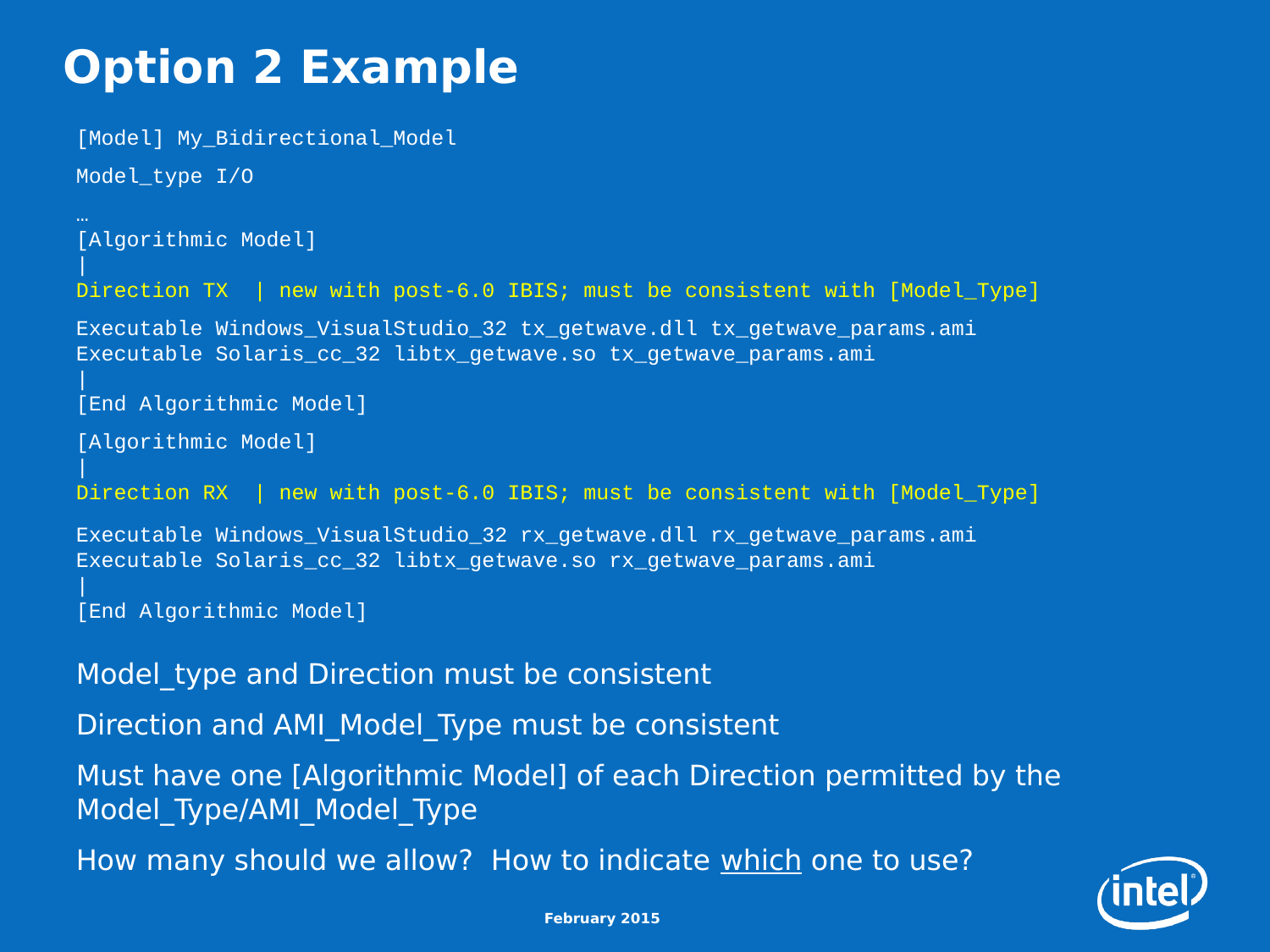

# Option 2 Example
	[Model] My_Bidirectional_Model
	Model_type I/O
	…
[Algorithmic Model]
|
Direction TX  | new with post-6.0 IBIS; must be consistent with [Model_Type]
   	Executable Windows_VisualStudio_32 tx_getwave.dll tx_getwave_params.ami
Executable Solaris_cc_32 libtx_getwave.so tx_getwave_params.ami
|
[End Algorithmic Model]
	[Algorithmic Model]
|
Direction RX  | new with post-6.0 IBIS; must be consistent with [Model_Type]
   	Executable Windows_VisualStudio_32 rx_getwave.dll rx_getwave_params.ami
Executable Solaris_cc_32 libtx_getwave.so rx_getwave_params.ami
|
[End Algorithmic Model]
Model_type and Direction must be consistent
	Direction and AMI_Model_Type must be consistent
	Must have one [Algorithmic Model] of each Direction permitted by the Model_Type/AMI_Model_Type
	How many should we allow?  How to indicate which one to use?
February 2015